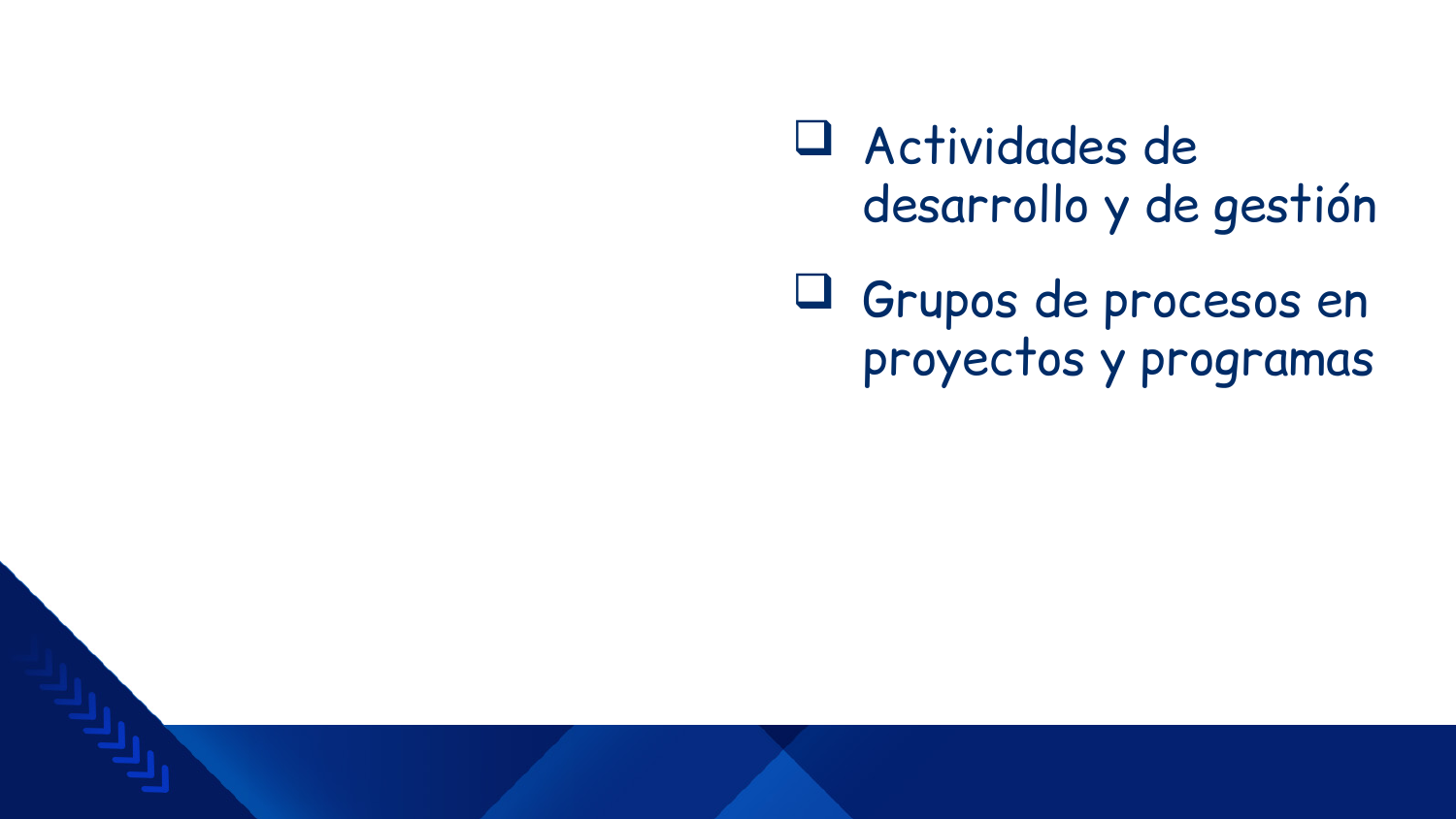

Actividades de desarrollo y de gestión
Grupos de procesos en proyectos y programas